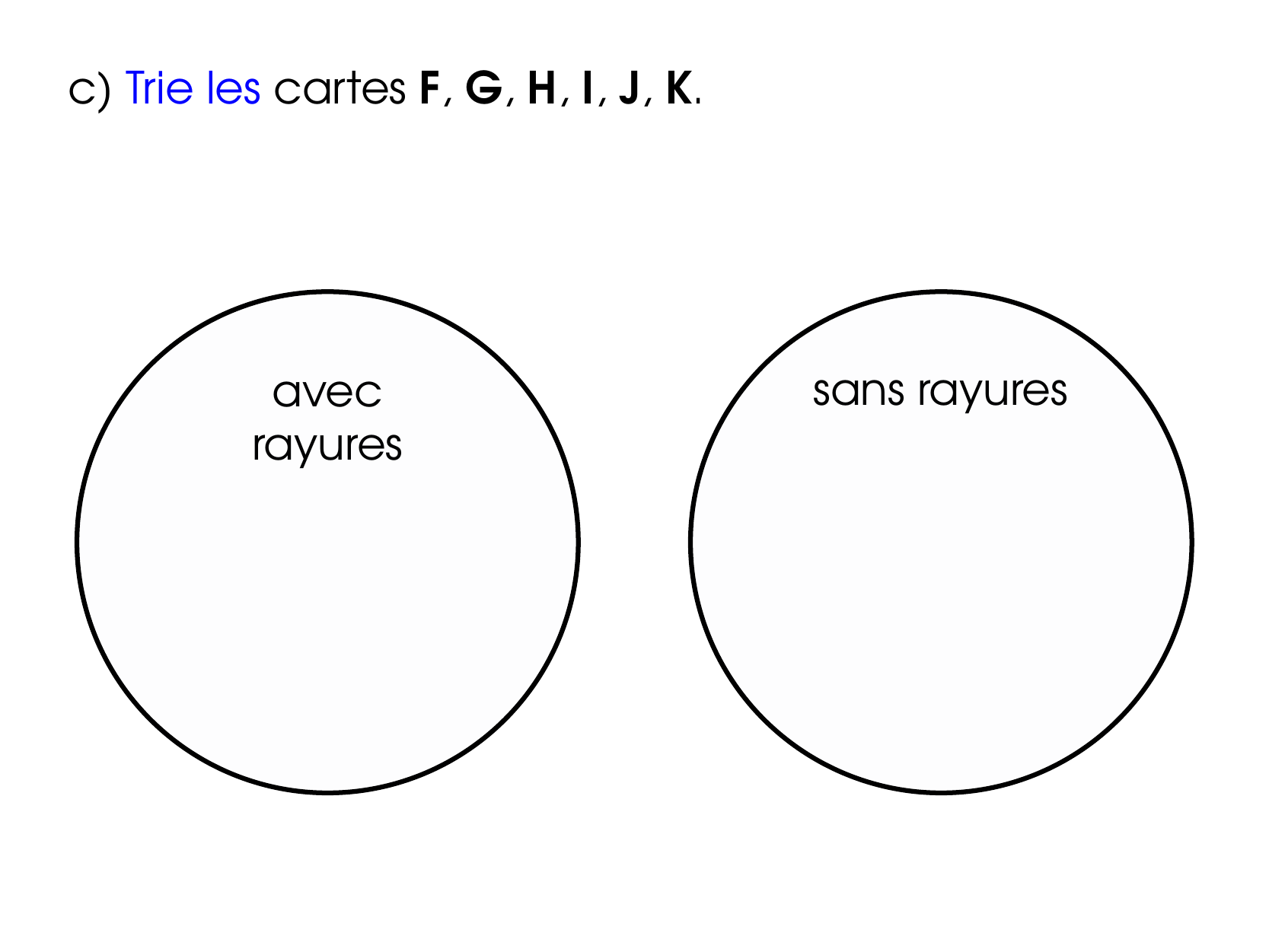

c) Trie les cartes F, G, H, I, J, K.

avec rayures

sans rayures